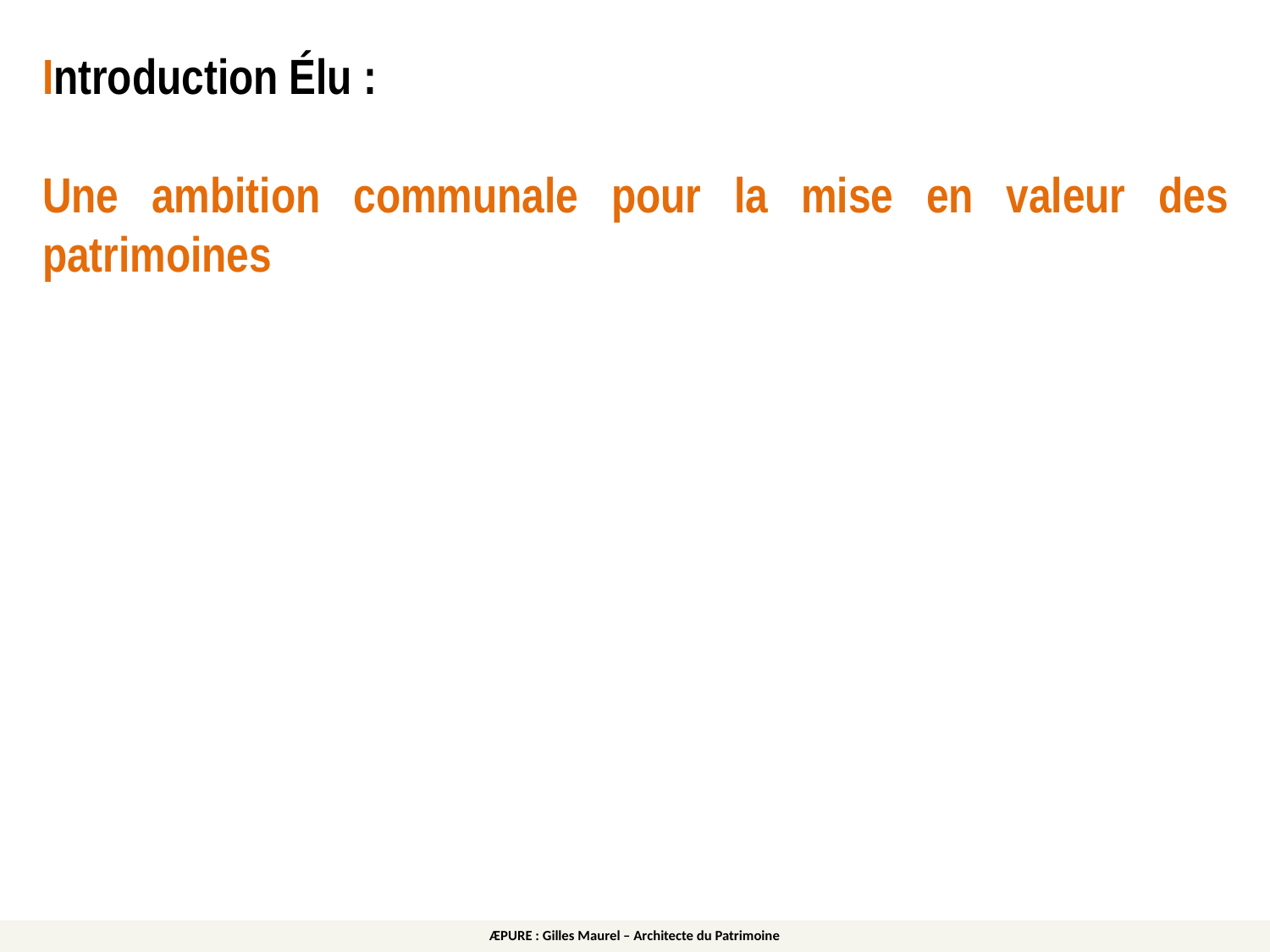

Introduction Élu :

Une ambition communale pour la mise en valeur des patrimoines
ÆPURE : Gilles Maurel – Architecte du Patrimoine